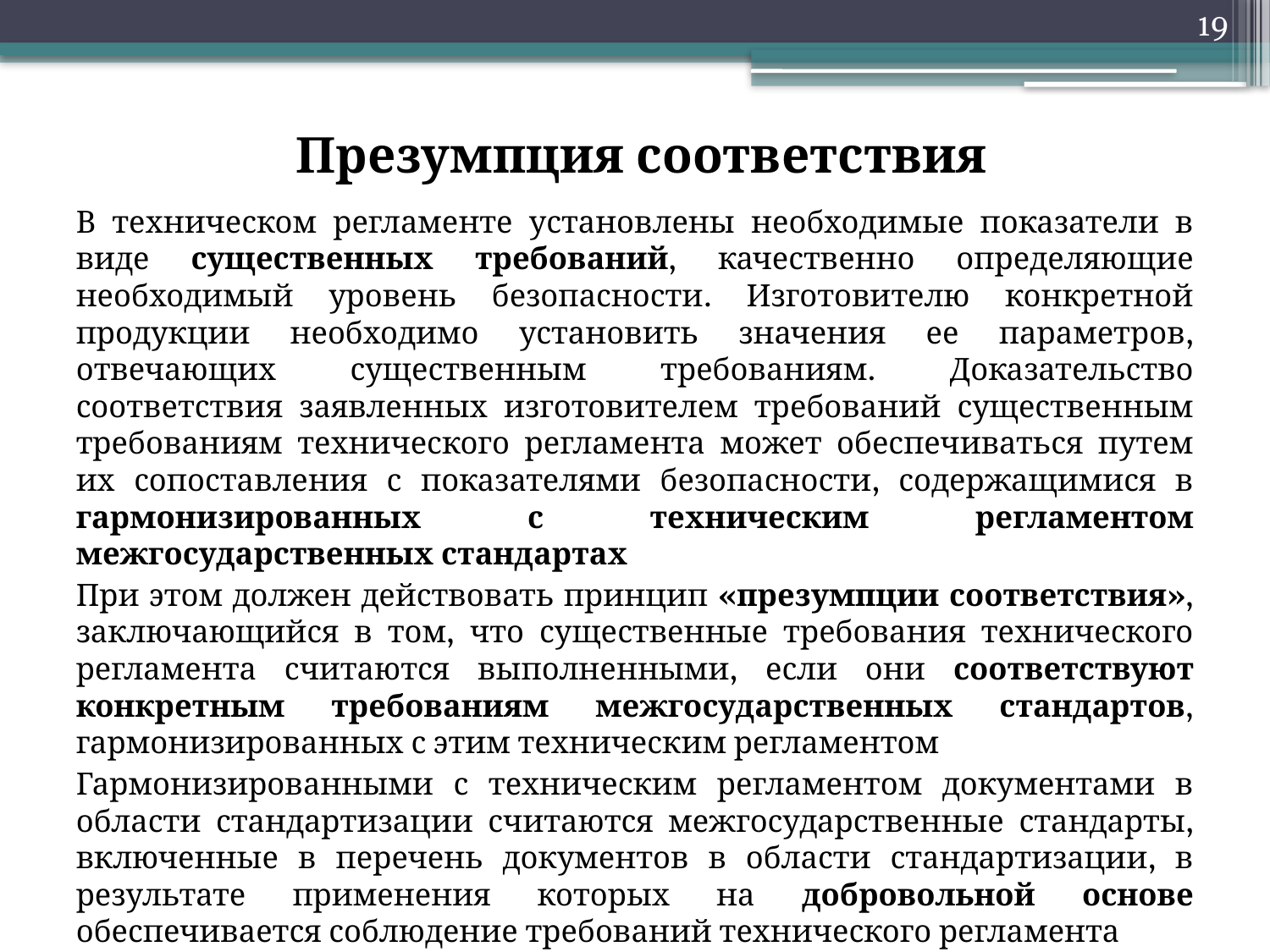

19
Презумпция соответствия
В техническом регламенте установлены необходимые показатели в виде существенных требований, качественно определяющие необходимый уровень безопасности. Изготовителю конкретной продукции необходимо установить значения ее параметров, отвечающих существенным требованиям. Доказательство соответствия заявленных изготовителем требований существенным требованиям технического регламента может обеспечиваться путем их сопоставления с показателями безопасности, содержащимися в гармонизированных с техническим регламентом межгосударственных стандартах
При этом должен действовать принцип «презумпции соответствия», заключающийся в том, что существенные требования технического регламента считаются выполненными, если они соответствуют конкретным требованиям межгосударственных стандартов, гармонизированных с этим техническим регламентом
Гармонизированными с техническим регламентом документами в области стандартизации считаются межгосударственные стандарты, включенные в перечень документов в области стандартизации, в результате применения которых на добровольной основе обеспечивается соблюдение требований технического регламента